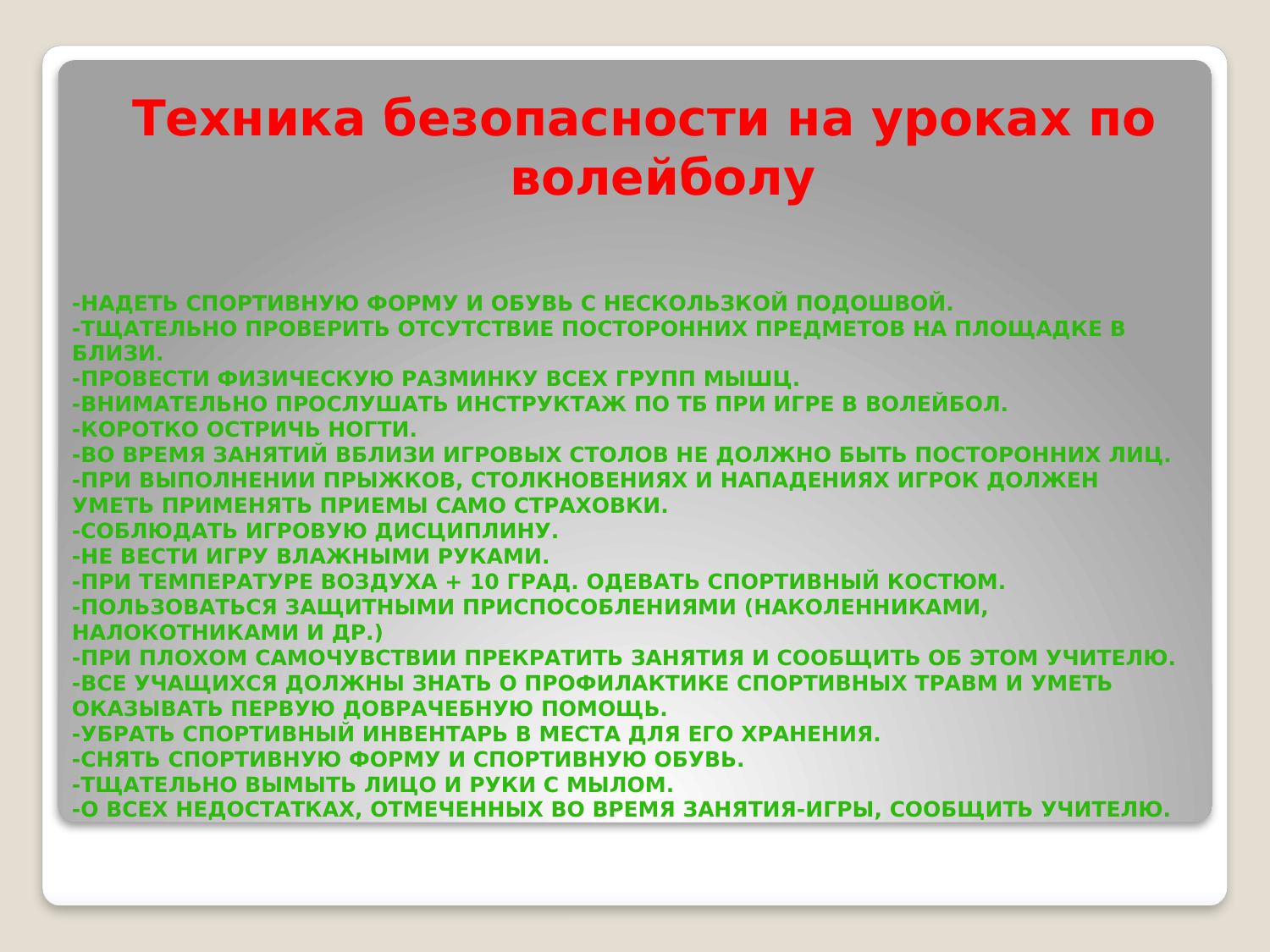

Техника безопасности на уроках по волейболу
# -Надеть спортивную форму и обувь с нескользкой подошвой. -Тщательно проверить отсутствие посторонних предметов на площадке в близи. -Провести физическую разминку всех групп мышц. -Внимательно прослушать инструктаж по ТБ при игре в волейбол. -Коротко остричь ногти. -Во время занятий вблизи игровых столов не должно быть посторонних лиц. -При выполнении прыжков, столкновениях и нападениях игрок должен уметь применять приемы само страховки. -Соблюдать игровую дисциплину. -Не вести игру влажными руками. -При температуре воздуха + 10 град. одевать спортивный костюм. -Пользоваться защитными приспособлениями (наколенниками, налокотниками и др.) -При плохом самочувствии прекратить занятия и сообщить об этом учителю. -Все учащихся должны знать о профилактике спортивных травм и уметь оказывать первую доврачебную помощь. -Убрать спортивный инвентарь в места для его хранения. -Снять спортивную форму и спортивную обувь. -Тщательно вымыть лицо и руки с мылом. -О всех недостатках, отмеченных во время занятия-игры, сообщить учителю.